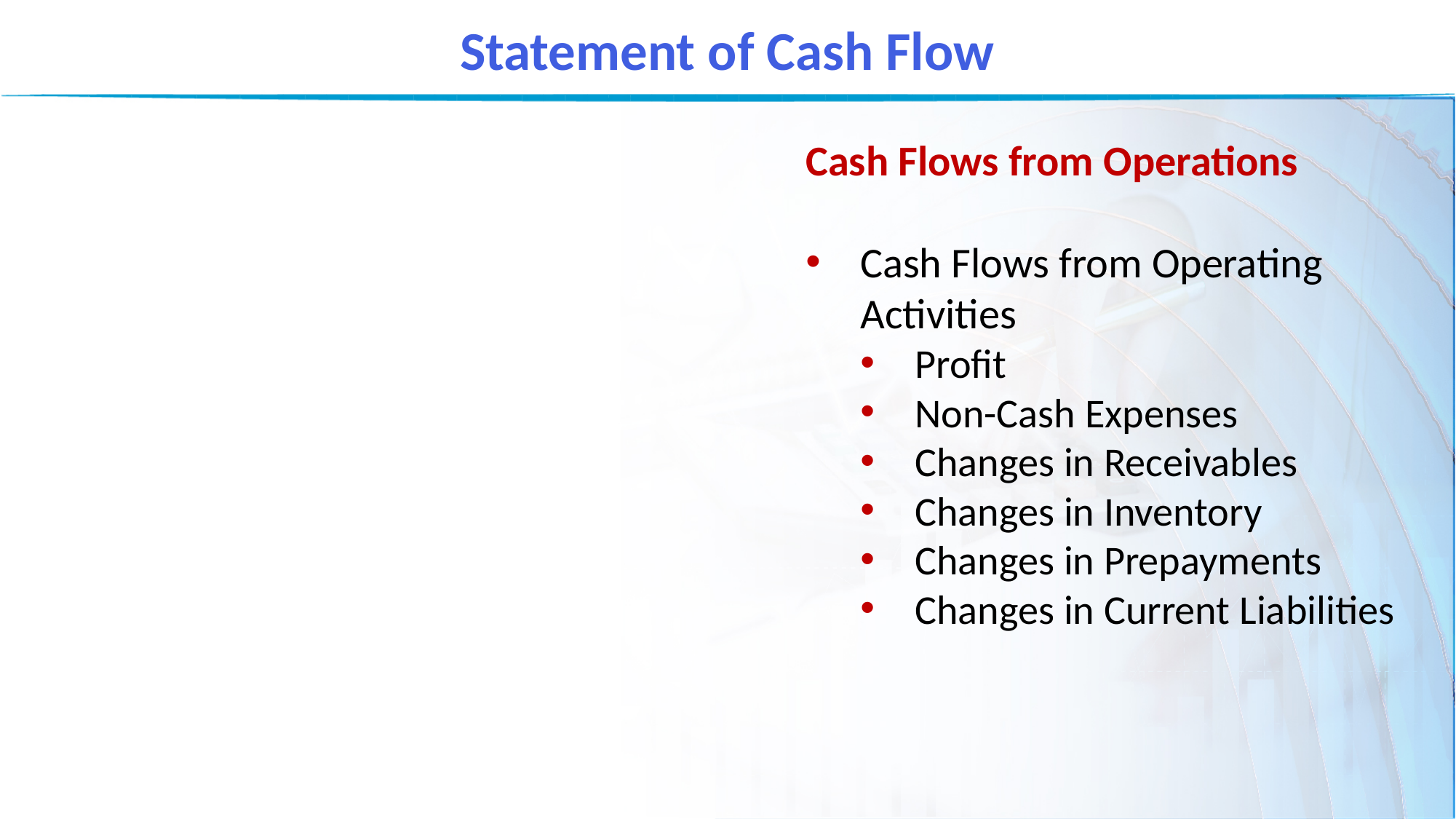

Statement of Cash Flow
Cash Flows from Operations

Cash Flows from Operating Activities
Profit
Non-Cash Expenses
Changes in Receivables
Changes in Inventory
Changes in Prepayments
Changes in Current Liabilities